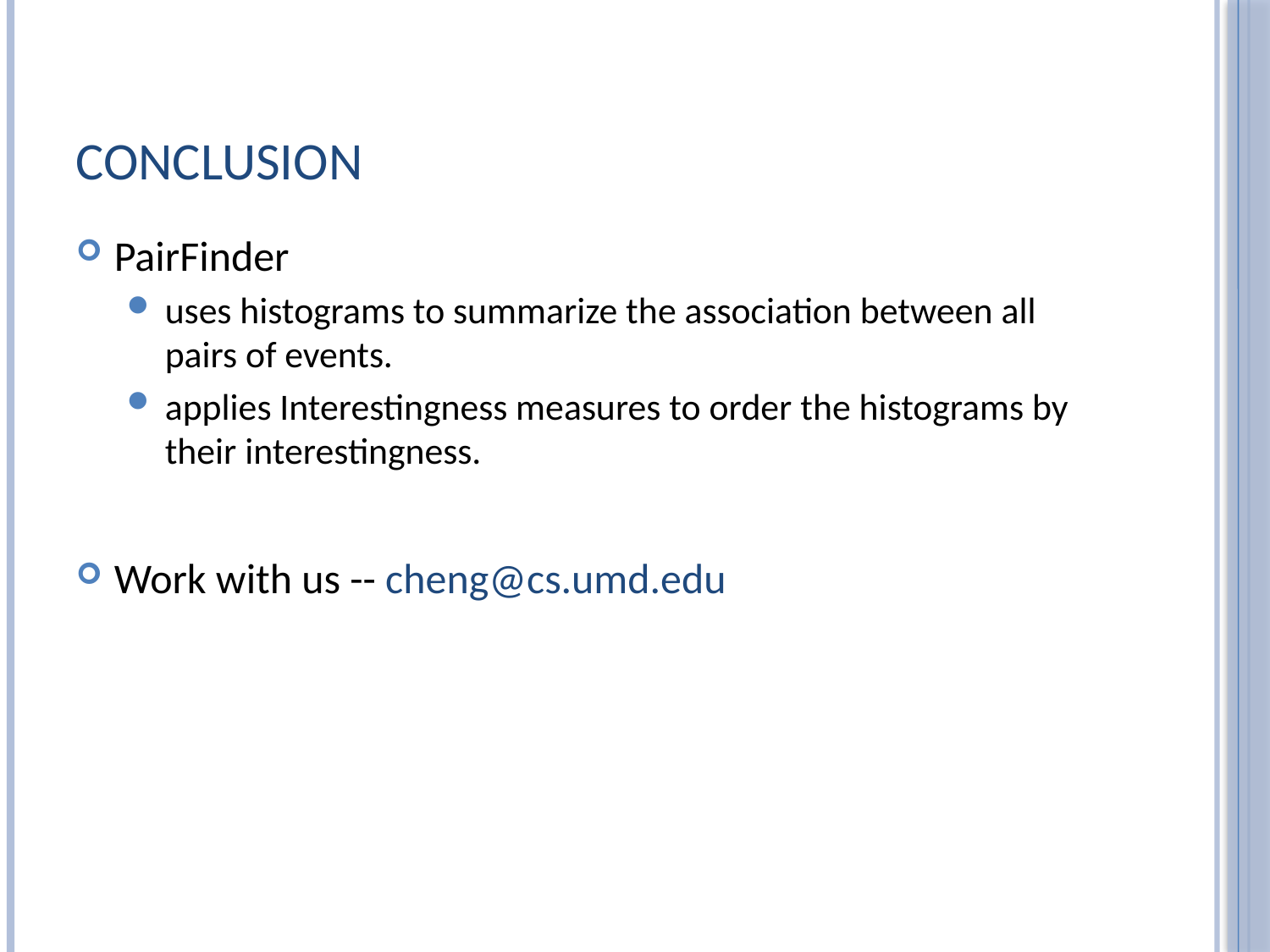

# Conclusion
PairFinder
uses histograms to summarize the association between all pairs of events.
applies Interestingness measures to order the histograms by their interestingness.

Work with us -- cheng@cs.umd.edu